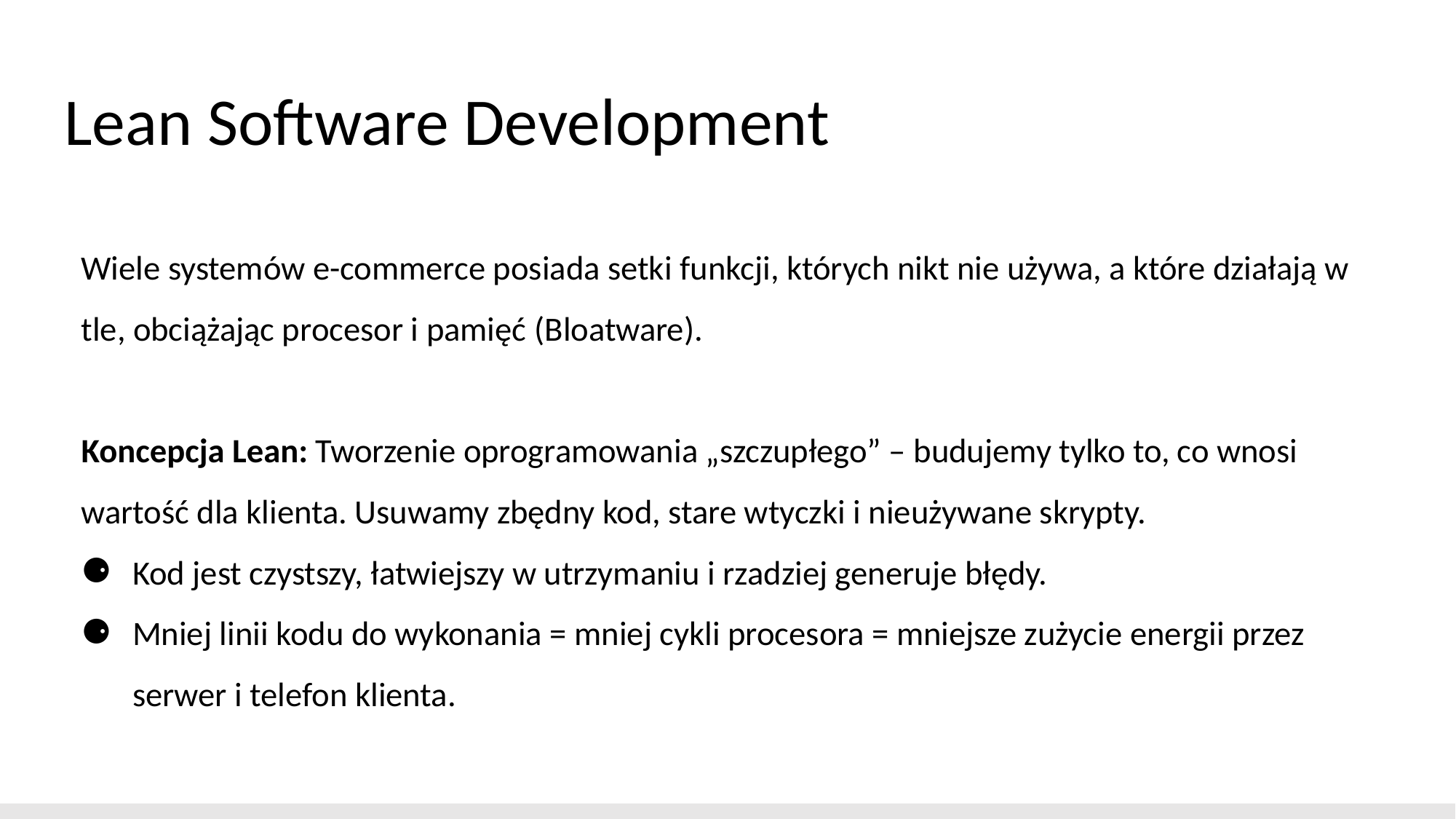

# Lean Software Development
Wiele systemów e-commerce posiada setki funkcji, których nikt nie używa, a które działają w tle, obciążając procesor i pamięć (Bloatware).

Koncepcja Lean: Tworzenie oprogramowania „szczupłego” – budujemy tylko to, co wnosi wartość dla klienta. Usuwamy zbędny kod, stare wtyczki i nieużywane skrypty.
Kod jest czystszy, łatwiejszy w utrzymaniu i rzadziej generuje błędy.
Mniej linii kodu do wykonania = mniej cykli procesora = mniejsze zużycie energii przez serwer i telefon klienta.